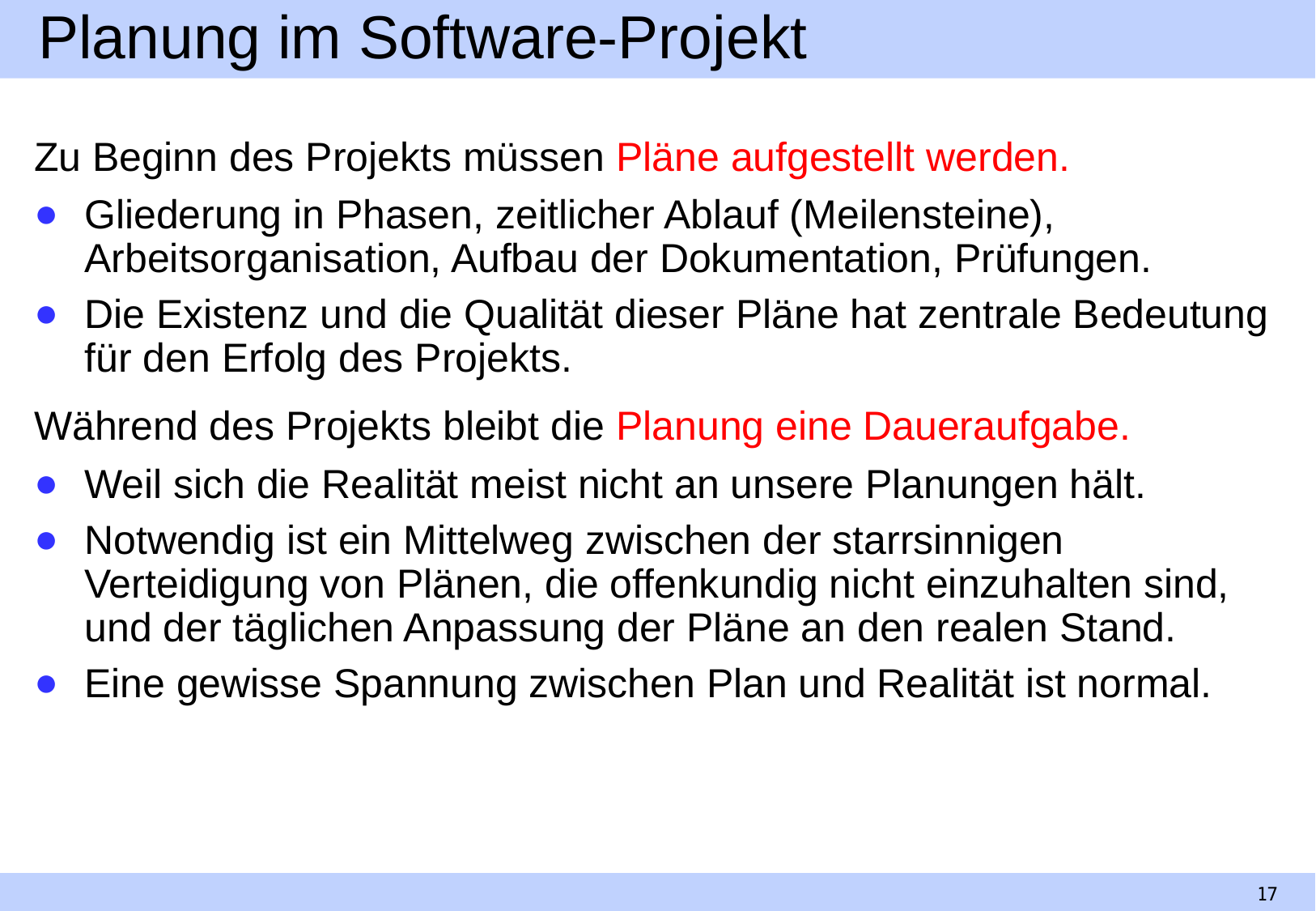

# Planung im Software-Projekt
Zu Beginn des Projekts müssen Pläne aufgestellt werden.
Gliederung in Phasen, zeitlicher Ablauf (Meilensteine), Arbeitsorganisation, Aufbau der Dokumentation, Prüfungen.
Die Existenz und die Qualität dieser Pläne hat zentrale Bedeutung für den Erfolg des Projekts.
Während des Projekts bleibt die Planung eine Daueraufgabe.
Weil sich die Realität meist nicht an unsere Planungen hält.
Notwendig ist ein Mittelweg zwischen der starrsinnigen Verteidigung von Plänen, die offenkundig nicht einzuhalten sind, und der täglichen Anpassung der Pläne an den realen Stand.
Eine gewisse Spannung zwischen Plan und Realität ist normal.

17